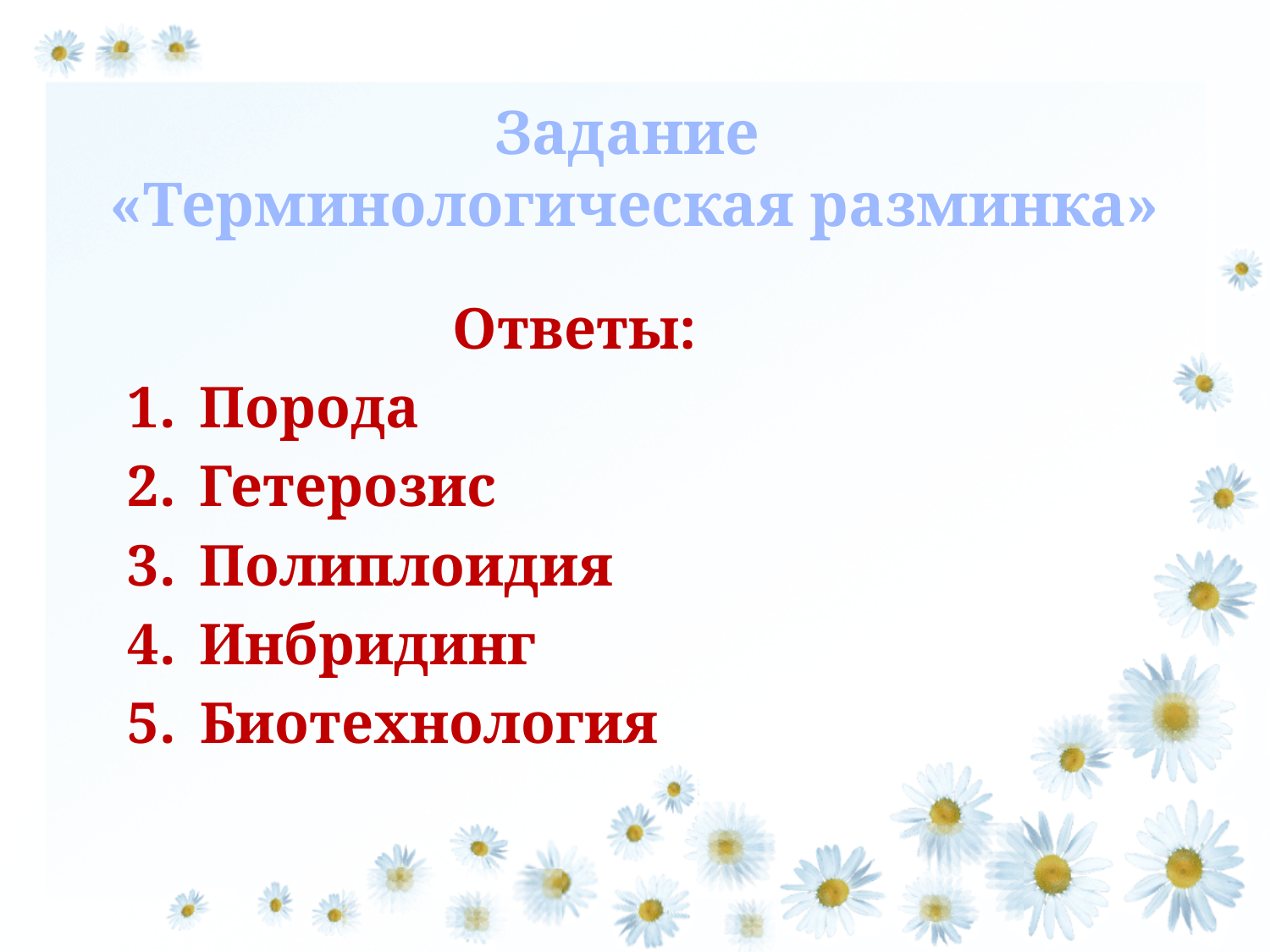

# Задание «Терминологическая разминка»
Ответы:
Порода
Гетерозис
Полиплоидия
Инбридинг
Биотехнология